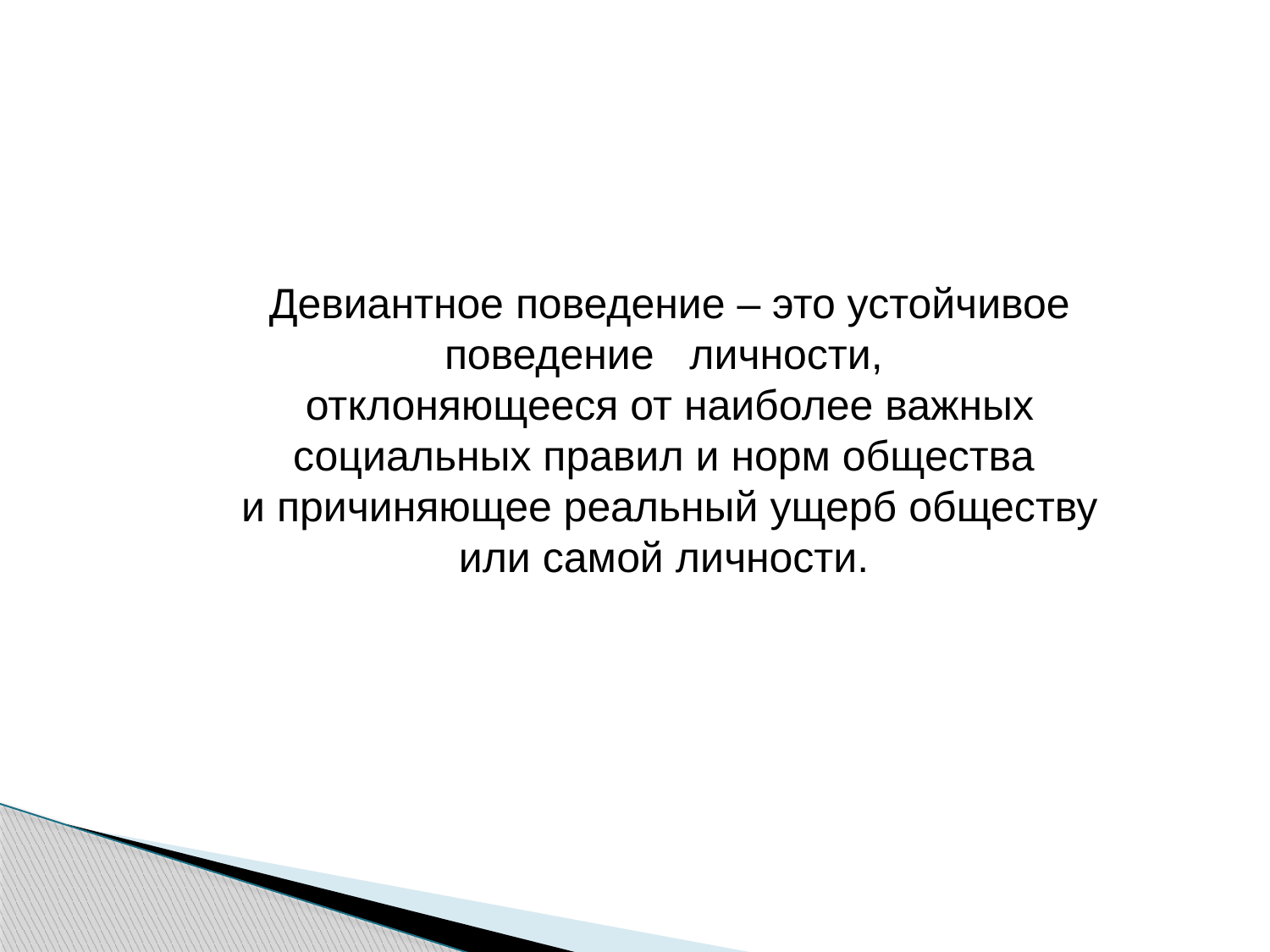

Девиантное поведение – это устойчивое поведение   личности,
отклоняющееся от наиболее важных социальных правил и норм общества
и причиняющее реальный ущерб обществу или самой личности.